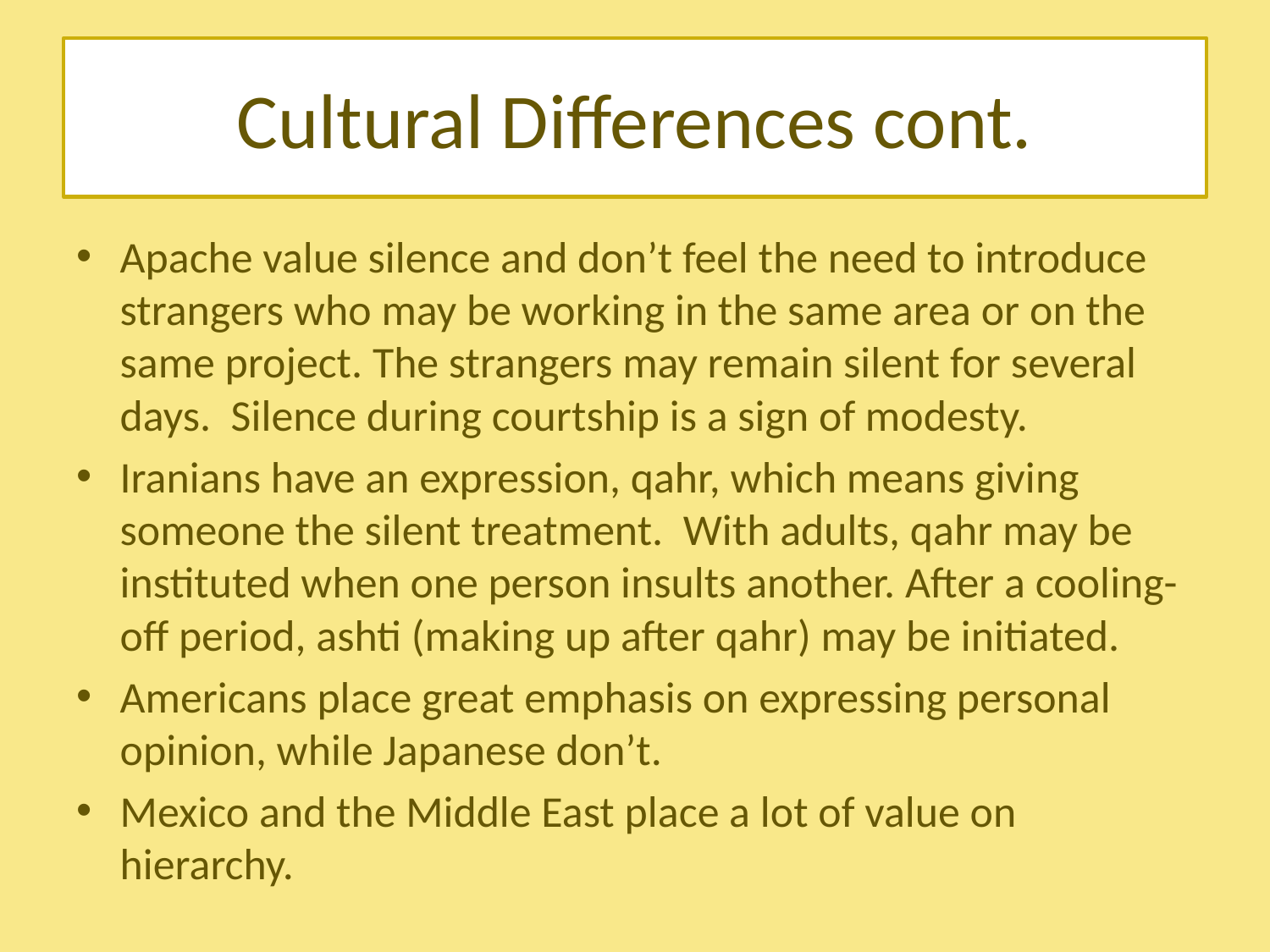

# Cultural Differences cont.
Apache value silence and don’t feel the need to introduce strangers who may be working in the same area or on the same project. The strangers may remain silent for several days.  Silence during courtship is a sign of modesty.
Iranians have an expression, qahr, which means giving someone the silent treatment.  With adults, qahr may be instituted when one person insults another. After a cooling-off period, ashti (making up after qahr) may be initiated.
Americans place great emphasis on expressing personal opinion, while Japanese don’t.
Mexico and the Middle East place a lot of value on hierarchy.